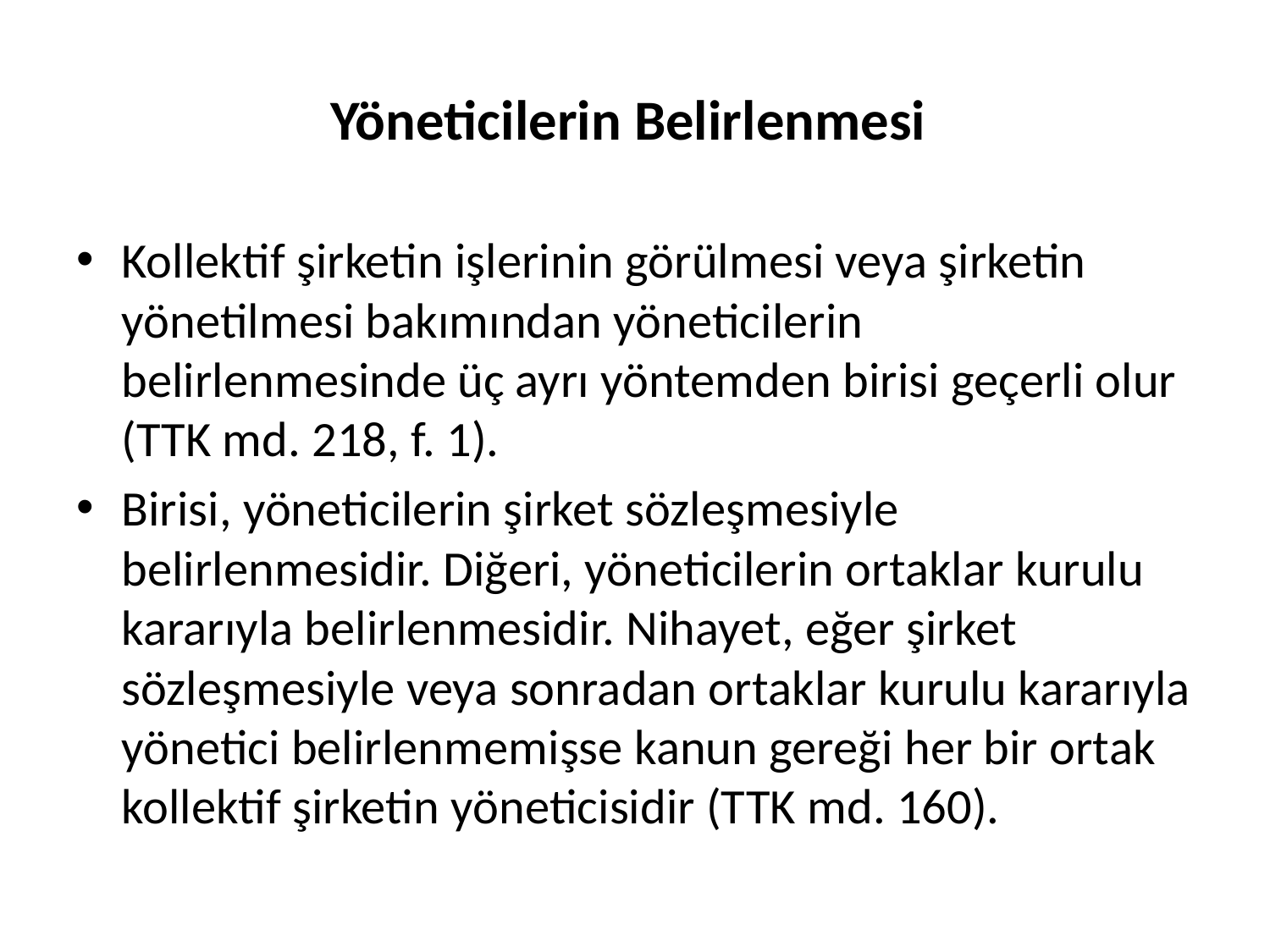

# Yöneticilerin Belirlenmesi
Kollektif şirketin işlerinin görülmesi veya şirketin yönetilmesi bakımından yöneticilerin belirlenmesinde üç ayrı yöntemden birisi geçerli olur (TTK md. 218, f. 1).
Birisi, yöneticilerin şirket sözleşmesiyle belirlenmesidir. Diğeri, yöneticilerin ortaklar kurulu kararıyla belirlenmesidir. Nihayet, eğer şirket sözleşmesiyle veya sonradan ortaklar kurulu kararıyla yönetici belirlenmemişse kanun gereği her bir ortak kollektif şirketin yöneticisidir (TTK md. 160).